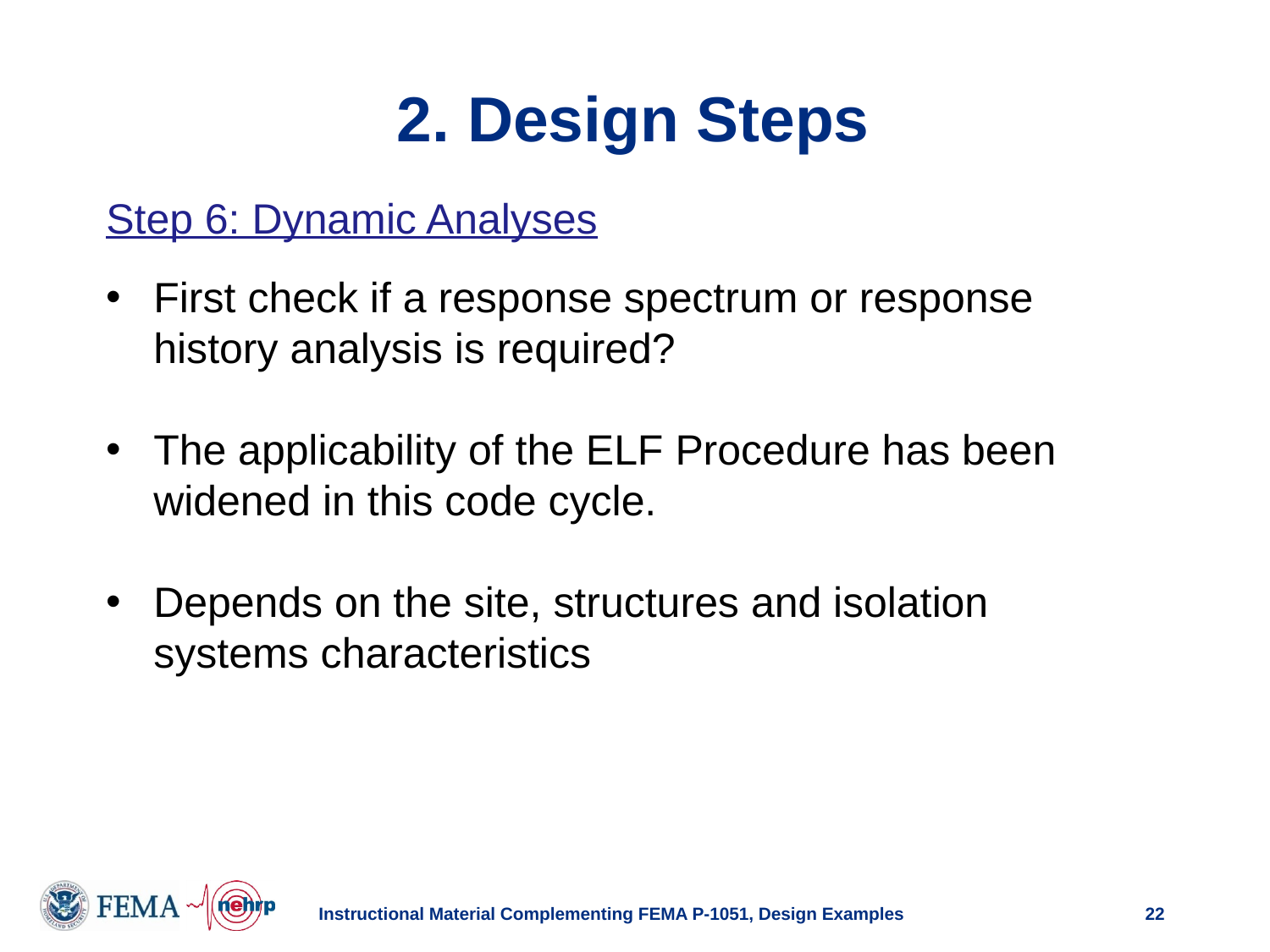

# 2. Design Steps
Step 6: Dynamic Analyses
First check if a response spectrum or response history analysis is required?

The applicability of the ELF Procedure has been widened in this code cycle.

Depends on the site, structures and isolation systems characteristics

Instructional Material Complementing FEMA P-1051, Design Examples
22